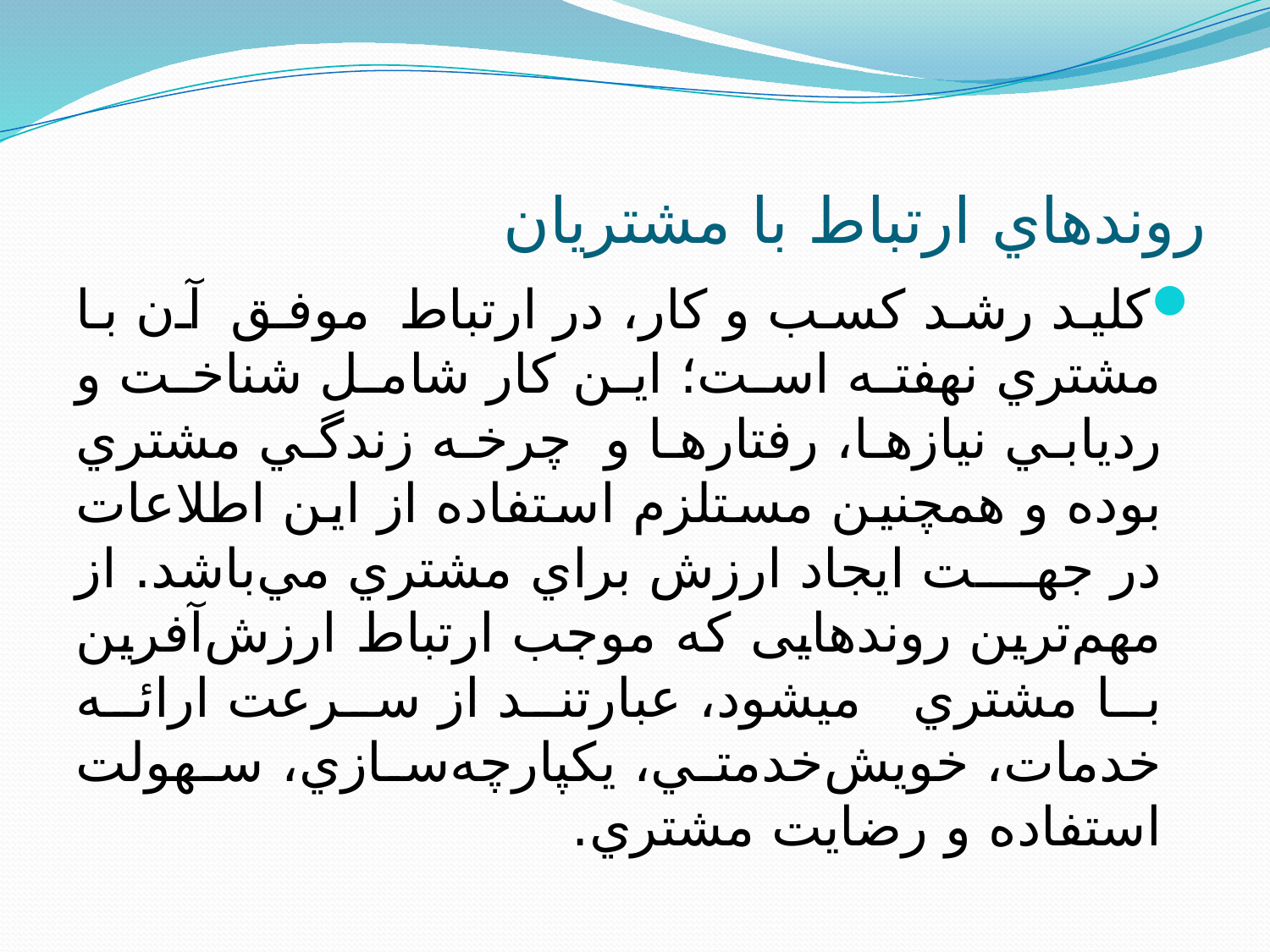

# روندهاي ارتباط با مشتريان
كليد رشد كسب و كار، در ارتباط موفق آن با مشتري نهفته است؛ اين كار شامل شناخت و رديابي نيازها، رفتارها و چرخه زندگي مشتري بوده و همچنين مستلزم استفاده از اين اطلاعات در جهت ايجاد ارزش براي مشتري مي‌باشد. از مهم‌ترين روندهايی که موجب ارتباط ارزش‌آفرين با مشتري مي‏شود، عبارتند از سرعت ارائه خدمات، خويش‌خدمتي، يكپارچه‌سازي، سهولت استفاده و رضايت مشتري.